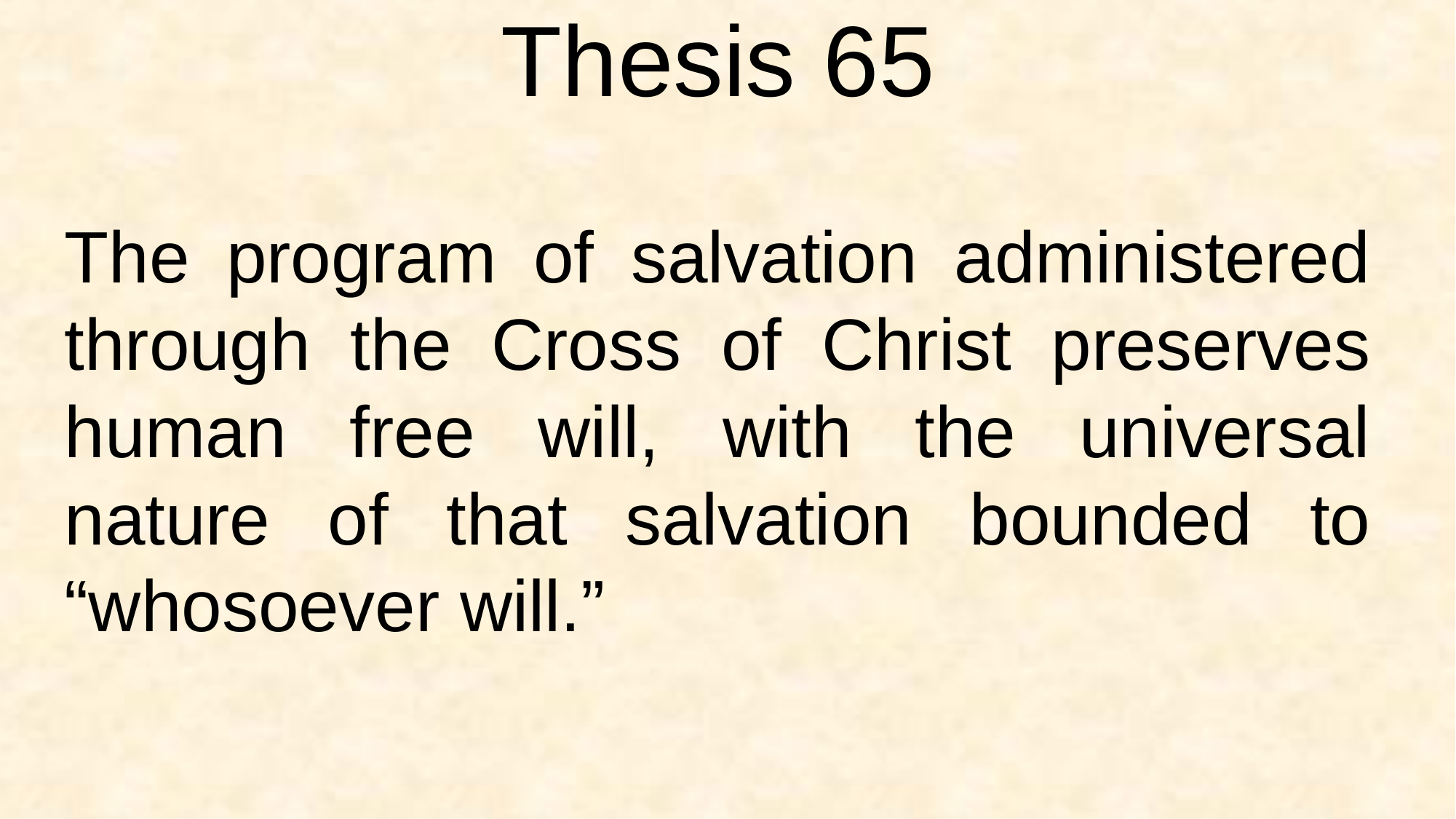

Thesis 65

The program of salvation administered through the Cross of Christ preserves human free will, with the universal nature of that salvation bounded to “whosoever will.”